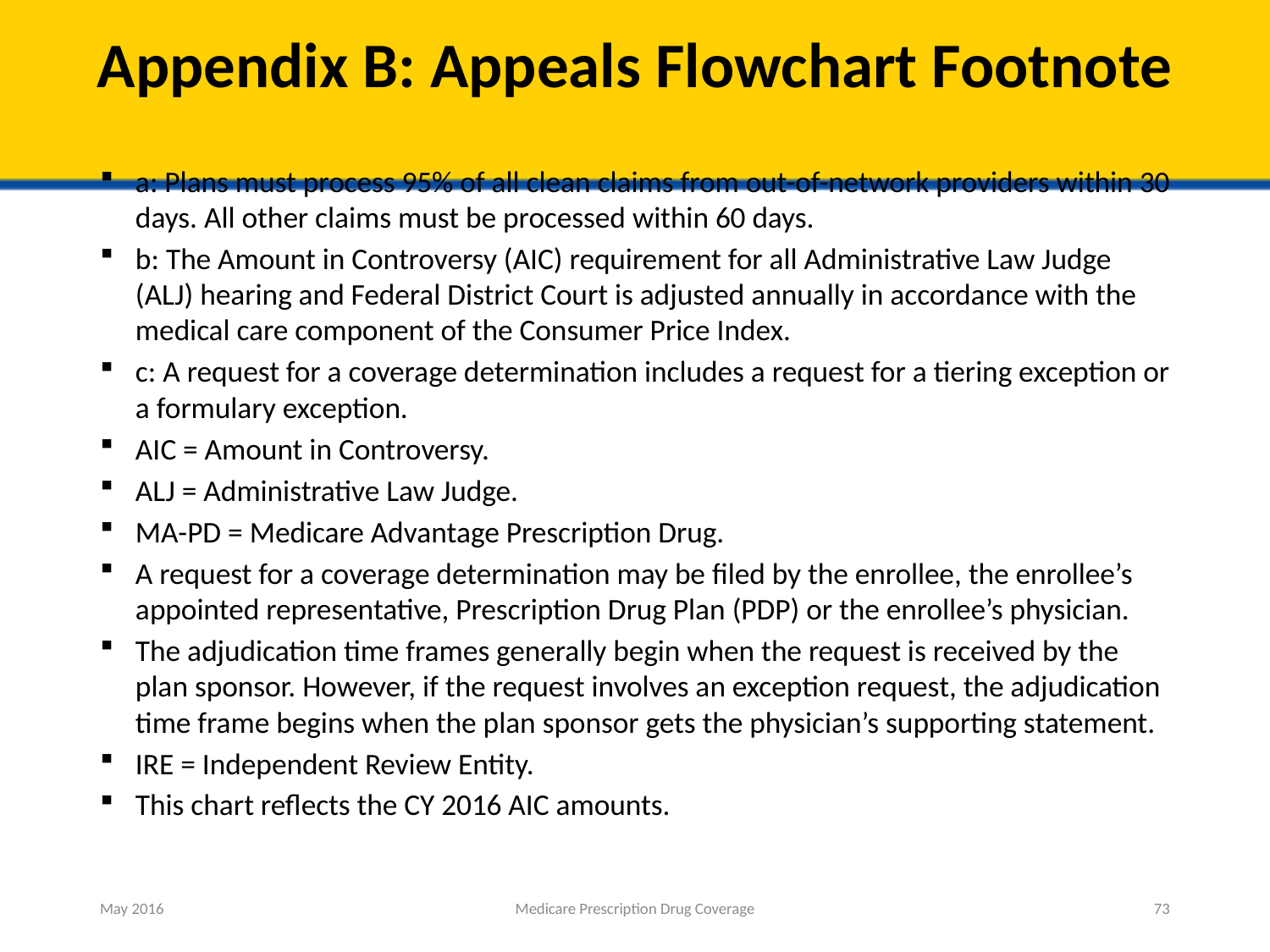

# Appendix B: Appeals Flowchart Footnote
a: Plans must process 95% of all clean claims from out-of-network providers within 30 days. All other claims must be processed within 60 days.
b: The Amount in Controversy (AIC) requirement for all Administrative Law Judge (ALJ) hearing and Federal District Court is adjusted annually in accordance with the medical care component of the Consumer Price Index.
c: A request for a coverage determination includes a request for a tiering exception or a formulary exception.
AIC = Amount in Controversy.
ALJ = Administrative Law Judge.
MA-PD = Medicare Advantage Prescription Drug.
A request for a coverage determination may be filed by the enrollee, the enrollee’s appointed representative, Prescription Drug Plan (PDP) or the enrollee’s physician.
The adjudication time frames generally begin when the request is received by the plan sponsor. However, if the request involves an exception request, the adjudication time frame begins when the plan sponsor gets the physician’s supporting statement.
IRE = Independent Review Entity.
This chart reflects the CY 2016 AIC amounts.

May 2016
Medicare Prescription Drug Coverage
73